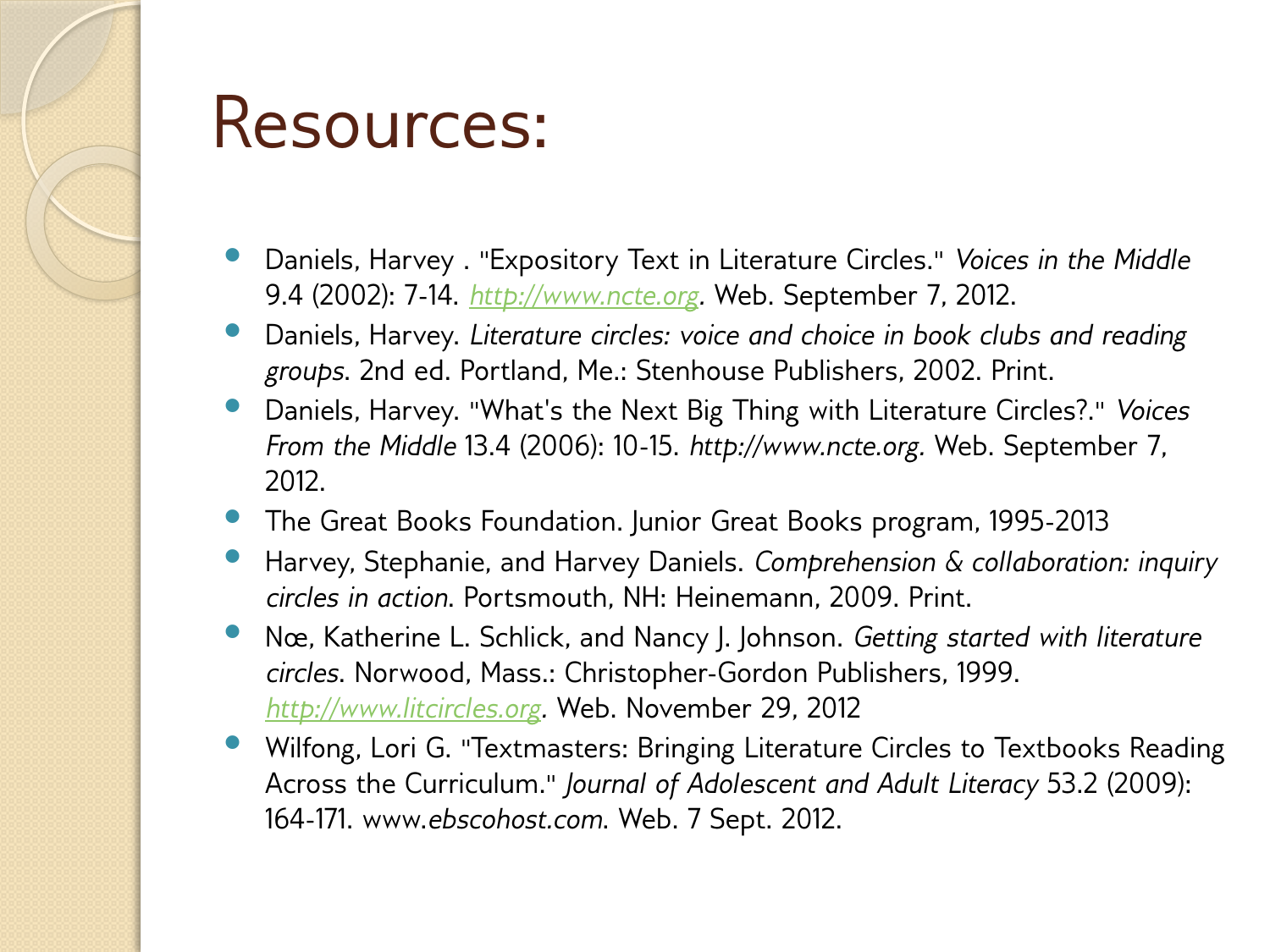

# Resources:

Daniels, Harvey . "Expository Text in Literature Circles." Voices in the Middle 9.4 (2002): 7-14. http://www.ncte.org. Web. September 7, 2012.
Daniels, Harvey. Literature circles: voice and choice in book clubs and reading groups. 2nd ed. Portland, Me.: Stenhouse Publishers, 2002. Print.
Daniels, Harvey. "What's the Next Big Thing with Literature Circles?." Voices From the Middle 13.4 (2006): 10-15. http://www.ncte.org. Web. September 7, 2012.
The Great Books Foundation. Junior Great Books program, 1995-2013
Harvey, Stephanie, and Harvey Daniels. Comprehension & collaboration: inquiry circles in action. Portsmouth, NH: Heinemann, 2009. Print.
Noe, Katherine L. Schlick, and Nancy J. Johnson. Getting started with literature circles. Norwood, Mass.: Christopher-Gordon Publishers, 1999. http://www.litcircles.org. Web. November 29, 2012
Wilfong, Lori G. "Textmasters: Bringing Literature Circles to Textbooks Reading Across the Curriculum." Journal of Adolescent and Adult Literacy 53.2 (2009): 164-171. www.ebscohost.com. Web. 7 Sept. 2012.